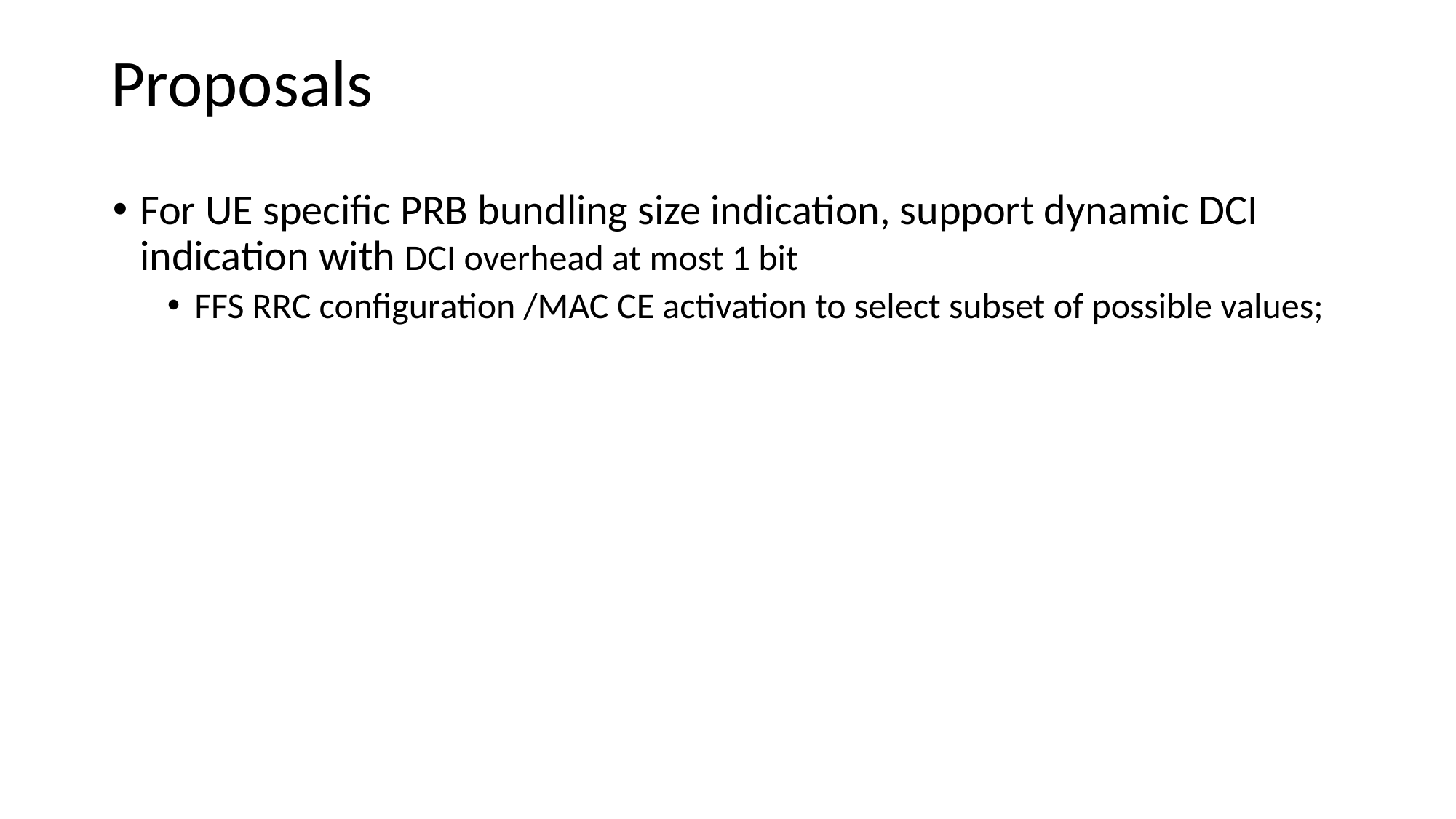

# Proposals
For UE specific PRB bundling size indication, support dynamic DCI indication with DCI overhead at most 1 bit
FFS RRC configuration /MAC CE activation to select subset of possible values;